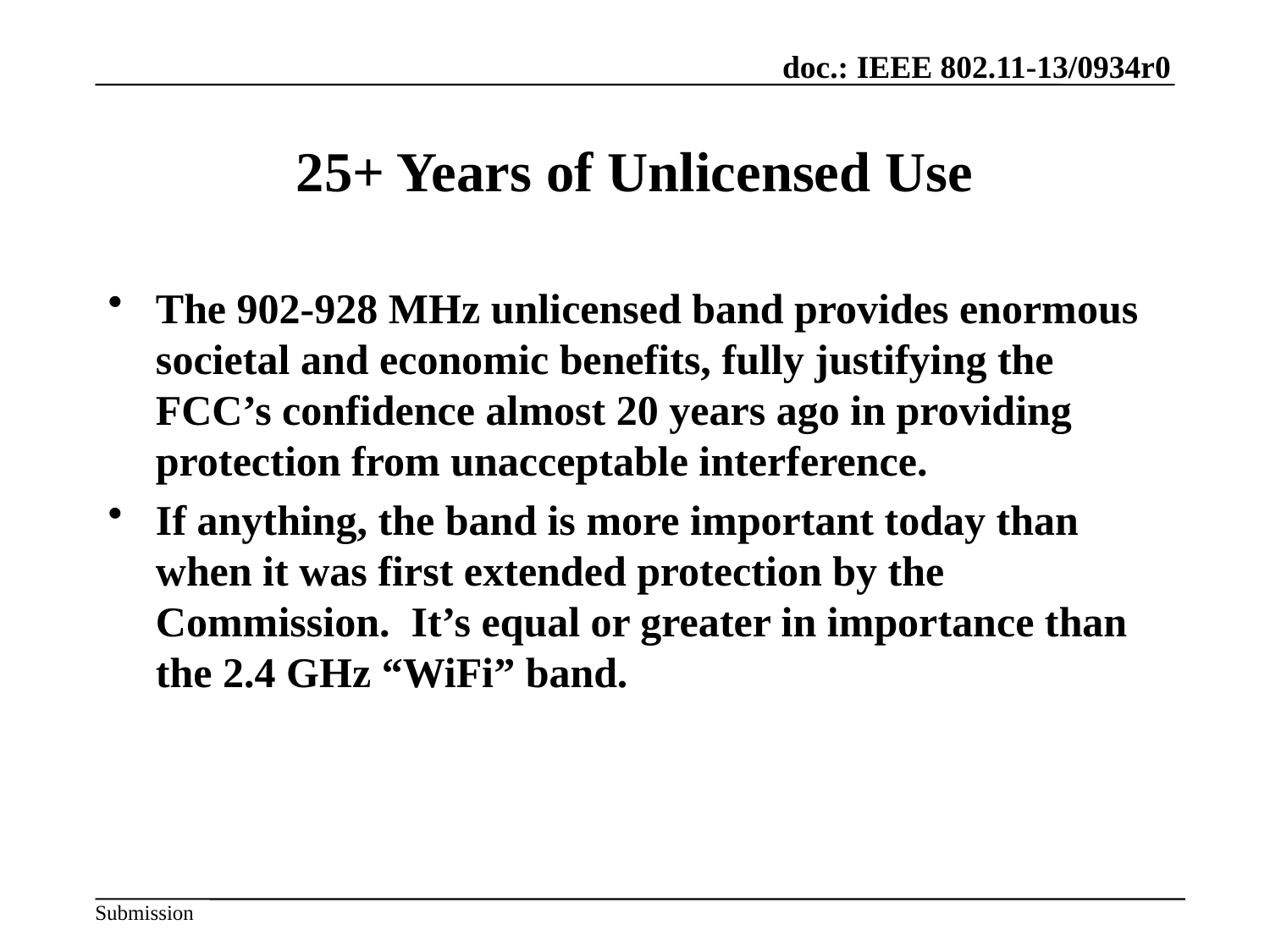

# 25+ Years of Unlicensed Use
The 902-928 MHz unlicensed band provides enormous societal and economic benefits, fully justifying the FCC’s confidence almost 20 years ago in providing protection from unacceptable interference.
If anything, the band is more important today than when it was first extended protection by the Commission.  It’s equal or greater in importance than the 2.4 GHz “WiFi” band.